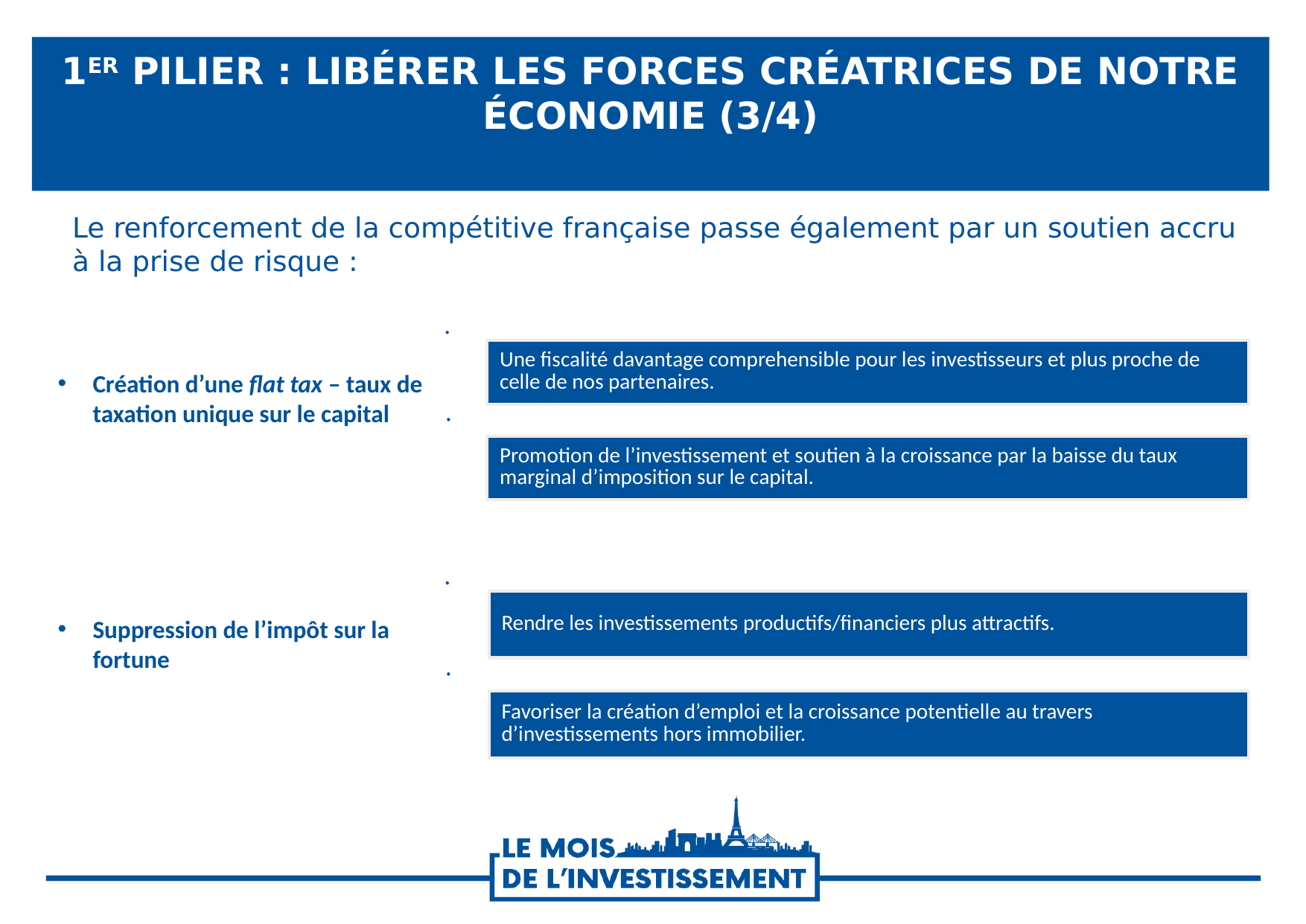

# 1er pilier : libérer les forces créatrices de notre économie (3/4)
Le renforcement de la compétitive française passe également par un soutien accru à la prise de risque :
Une fiscalité davantage comprehensible pour les investisseurs et plus proche de celle de nos partenaires.
Promotion de l’investissement et soutien à la croissance par la baisse du taux marginal d’imposition sur le capital.

Création d’une flat tax – taux de taxation unique sur le capital

Suppression de l’impôt sur la fortune

Rendre les investissements productifs/financiers plus attractifs.
Favoriser la création d’emploi et la croissance potentielle au travers d’investissements hors immobilier.